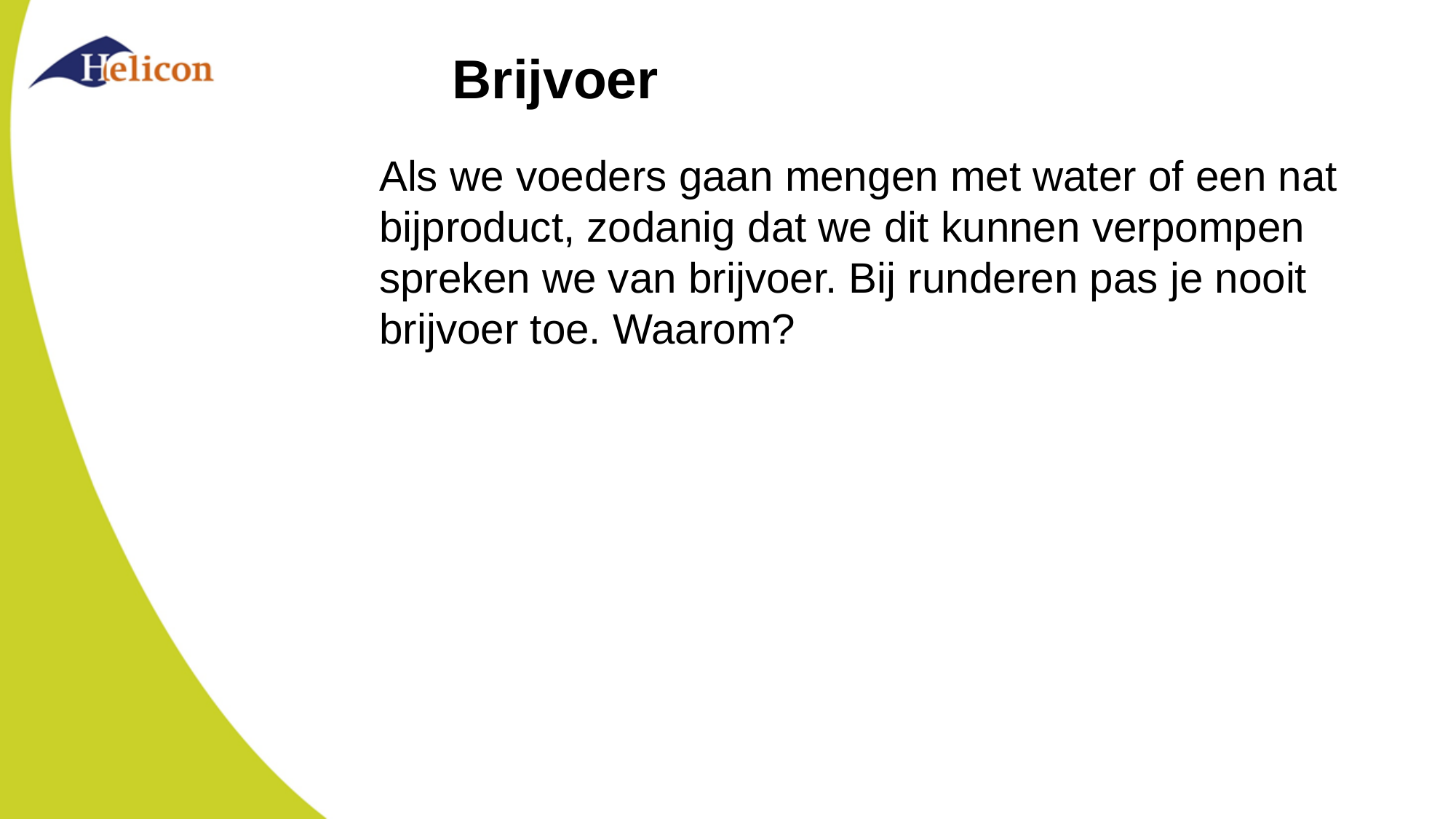

# Brijvoer
Als we voeders gaan mengen met water of een nat bijproduct, zodanig dat we dit kunnen verpompen spreken we van brijvoer. Bij runderen pas je nooit brijvoer toe. Waarom?